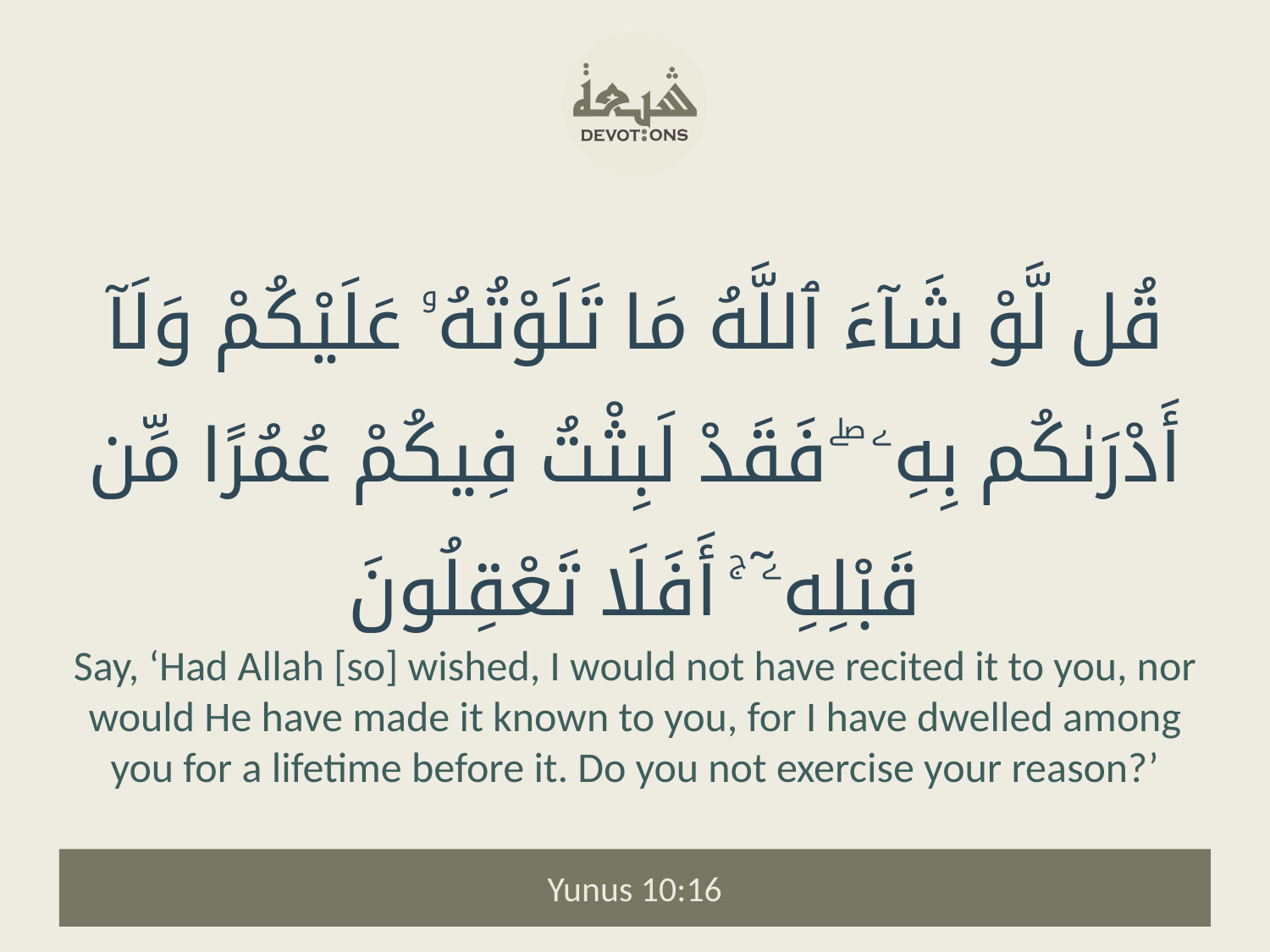

قُل لَّوْ شَآءَ ٱللَّهُ مَا تَلَوْتُهُۥ عَلَيْكُمْ وَلَآ أَدْرَىٰكُم بِهِۦ ۖ فَقَدْ لَبِثْتُ فِيكُمْ عُمُرًا مِّن قَبْلِهِۦٓ ۚ أَفَلَا تَعْقِلُونَ
Say, ‘Had Allah [so] wished, I would not have recited it to you, nor would He have made it known to you, for I have dwelled among you for a lifetime before it. Do you not exercise your reason?’
Yunus 10:16